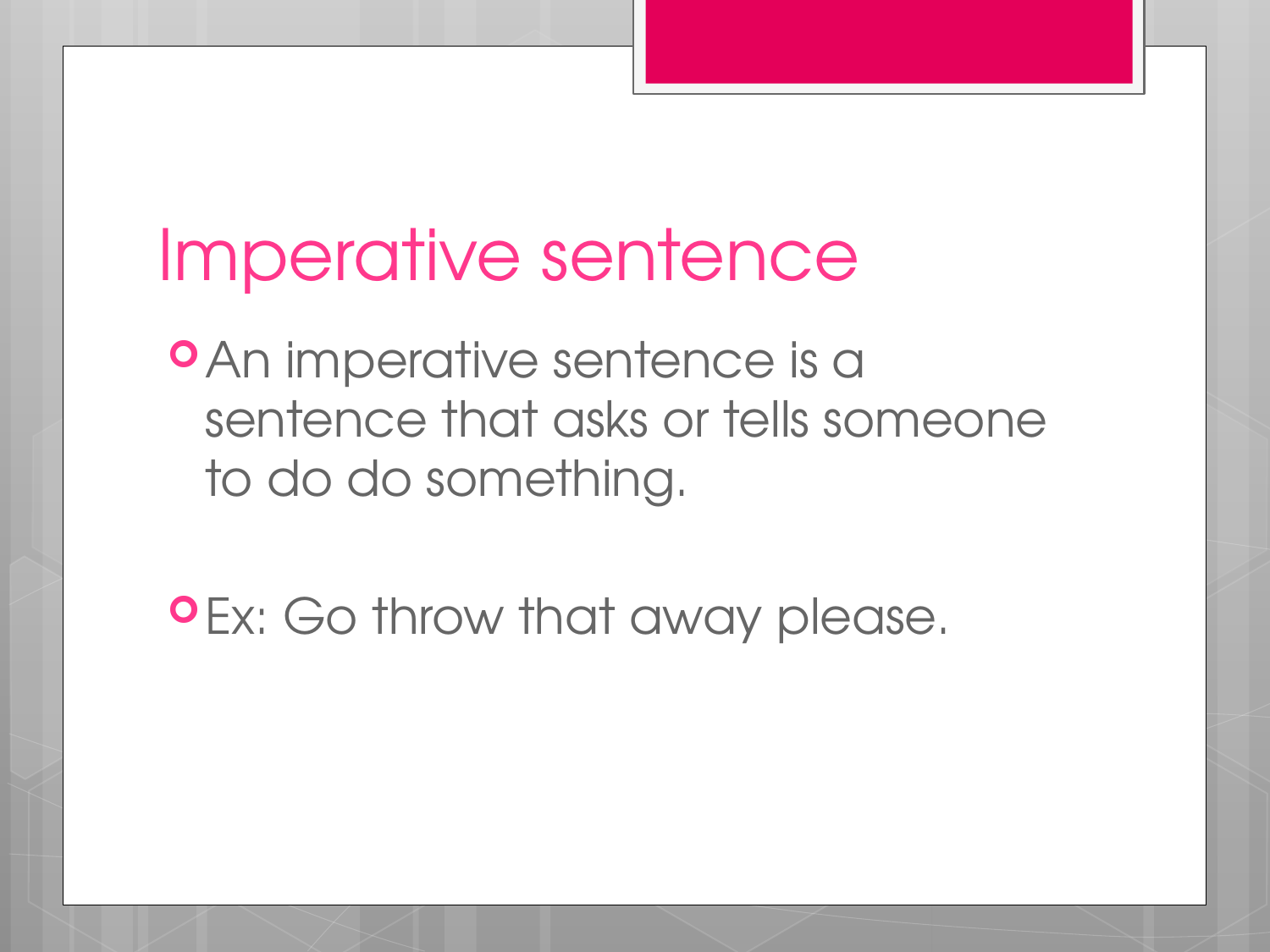

# Imperative sentence
An imperative sentence is a sentence that asks or tells someone to do do something.

Ex: Go throw that away please.